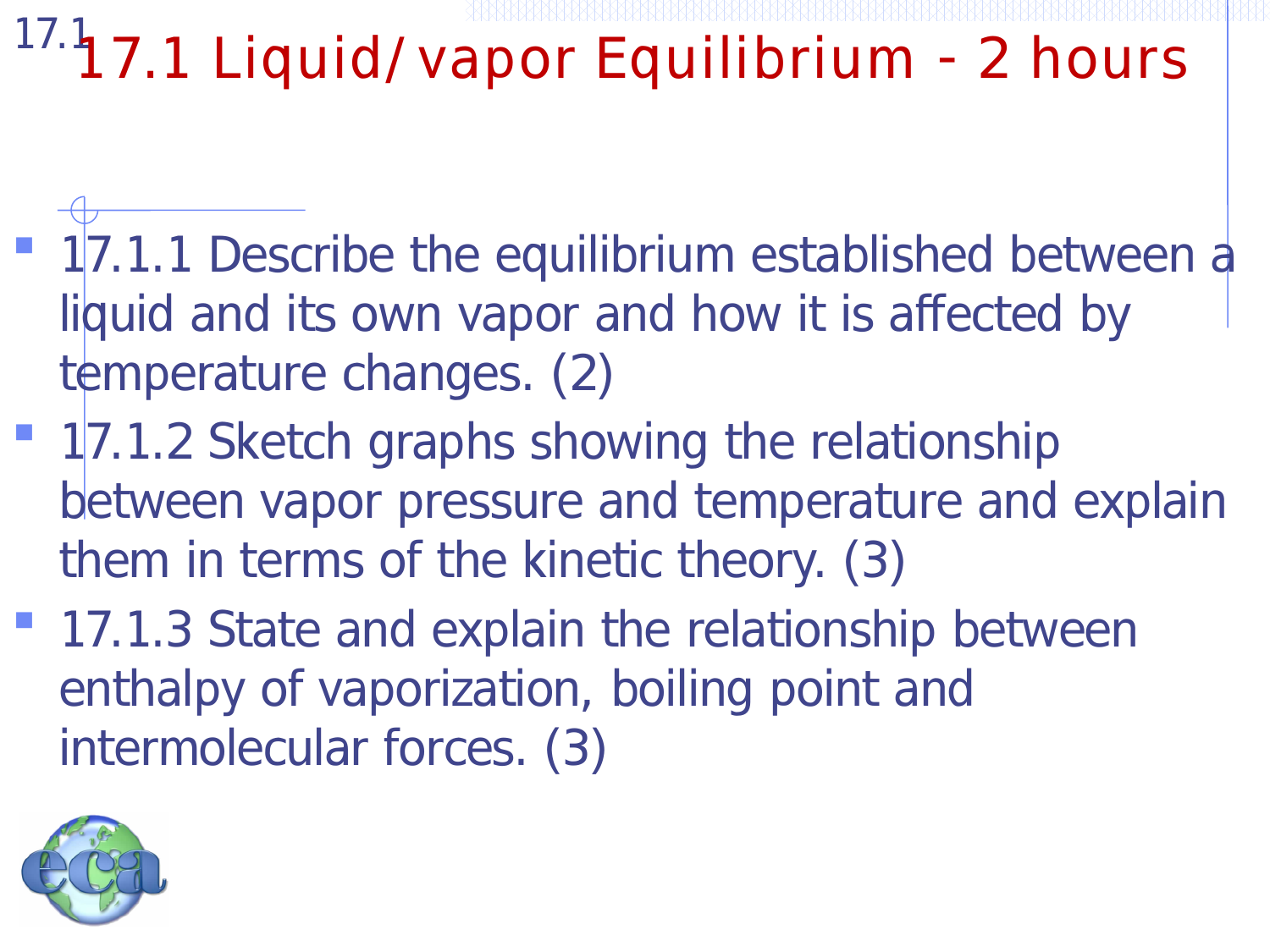

# 17.1 Liquid/vapor Equilibrium - 2 hours
17.1.1 Describe the equilibrium established between a liquid and its own vapor and how it is affected by temperature changes. (2)
17.1.2 Sketch graphs showing the relationship between vapor pressure and temperature and explain them in terms of the kinetic theory. (3)
17.1.3 State and explain the relationship between enthalpy of vaporization, boiling point and intermolecular forces. (3)